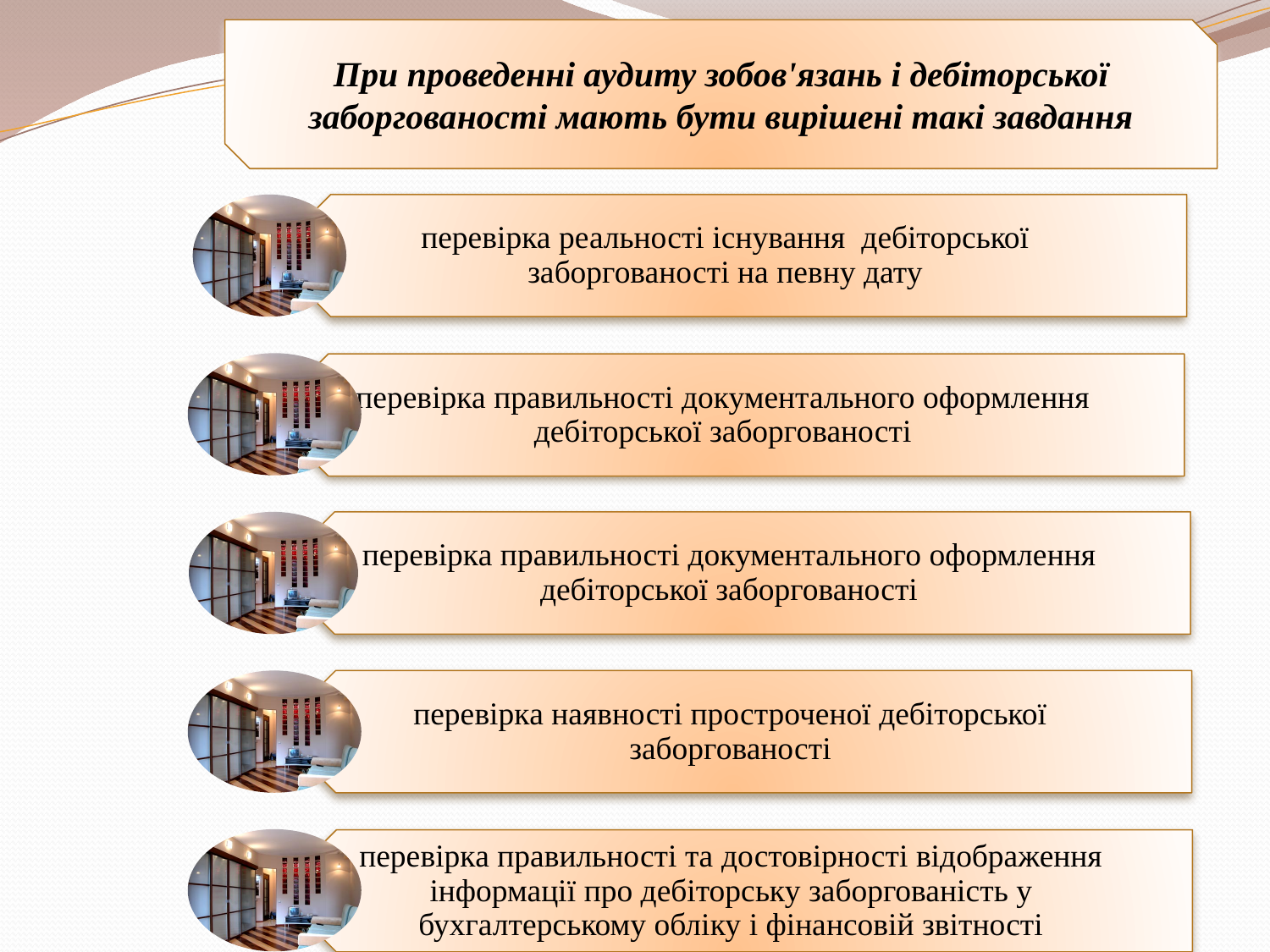

При проведенні аудиту зобов'язань і дебіторської заборгованості мають бути вирішені такі завдання
перевірка реальності існування  дебіторської заборгованості на певну дату
перевірка правильності документального оформлення дебіторської заборгованості
перевірка правильності документального оформлення дебіторської заборгованості
перевірка наявності простроченої дебіторської заборгованості
перевірка правильності та достовірності відображення інформації про дебіторську заборгованість у бухгалтерському обліку і фінансовій звітності